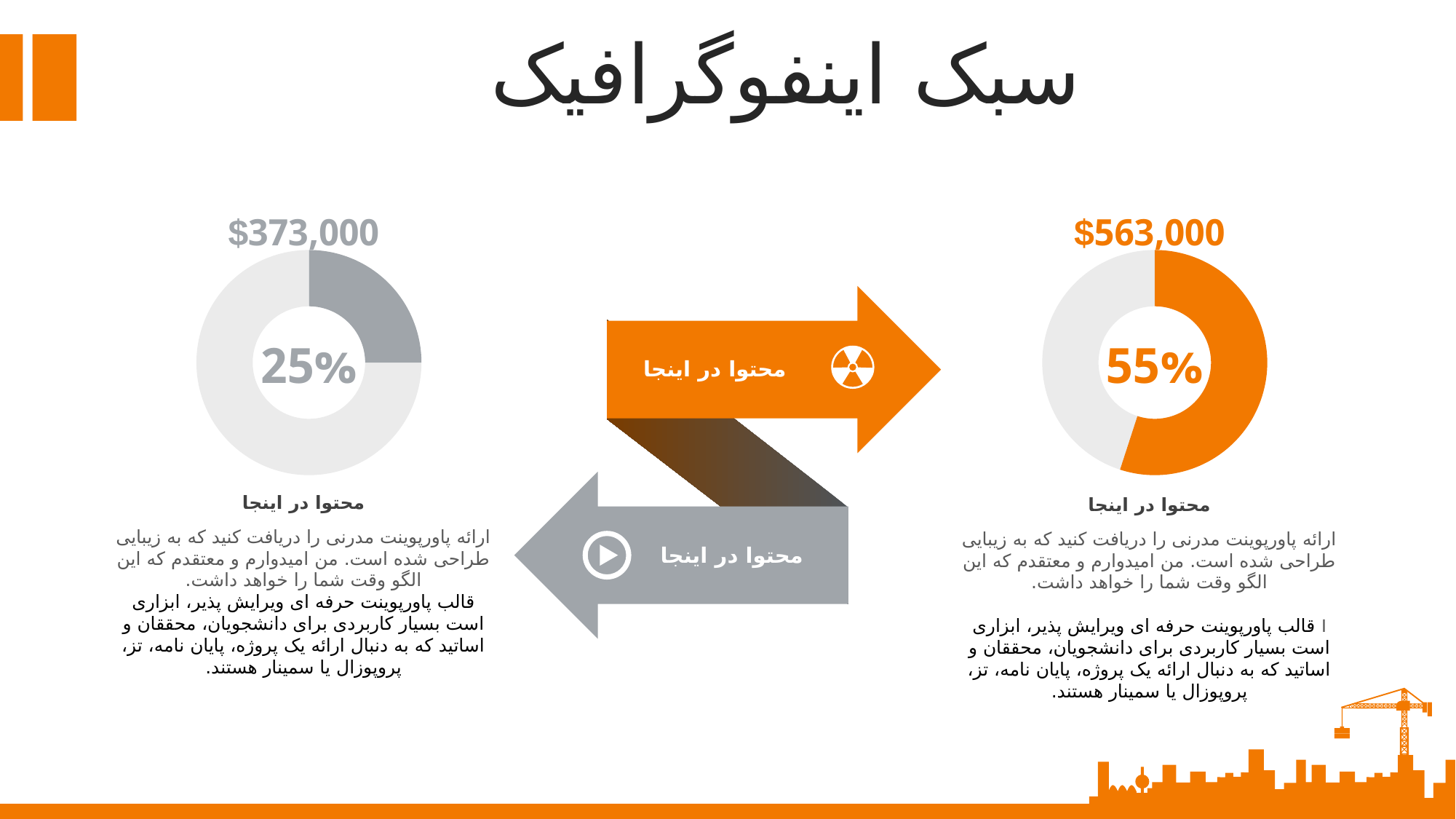

سبک اینفوگرافیک
$373,000
$563,000

### Chart

| Category |  |
|---|---|
25%

### Chart

| Category |  |
|---|---|
55%

محتوا در اینجا
محتوا در اینجا
ارائه پاورپوینت مدرنی را دریافت کنید که به زیبایی طراحی شده است. من امیدوارم و معتقدم که این الگو وقت شما را خواهد داشت.
قالب پاورپوینت حرفه ای ویرایش پذیر، ابزاری است بسیار کاربردی برای دانشجویان، محققان و اساتید که به دنبال ارائه یک پروژه، پایان نامه، تز، پروپوزال یا سمینار هستند.
محتوا در اینجا
ارائه پاورپوینت مدرنی را دریافت کنید که به زیبایی طراحی شده است. من امیدوارم و معتقدم که این الگو وقت شما را خواهد داشت.

I قالب پاورپوینت حرفه ای ویرایش پذیر، ابزاری است بسیار کاربردی برای دانشجویان، محققان و اساتید که به دنبال ارائه یک پروژه، پایان نامه، تز، پروپوزال یا سمینار هستند.

محتوا در اینجا